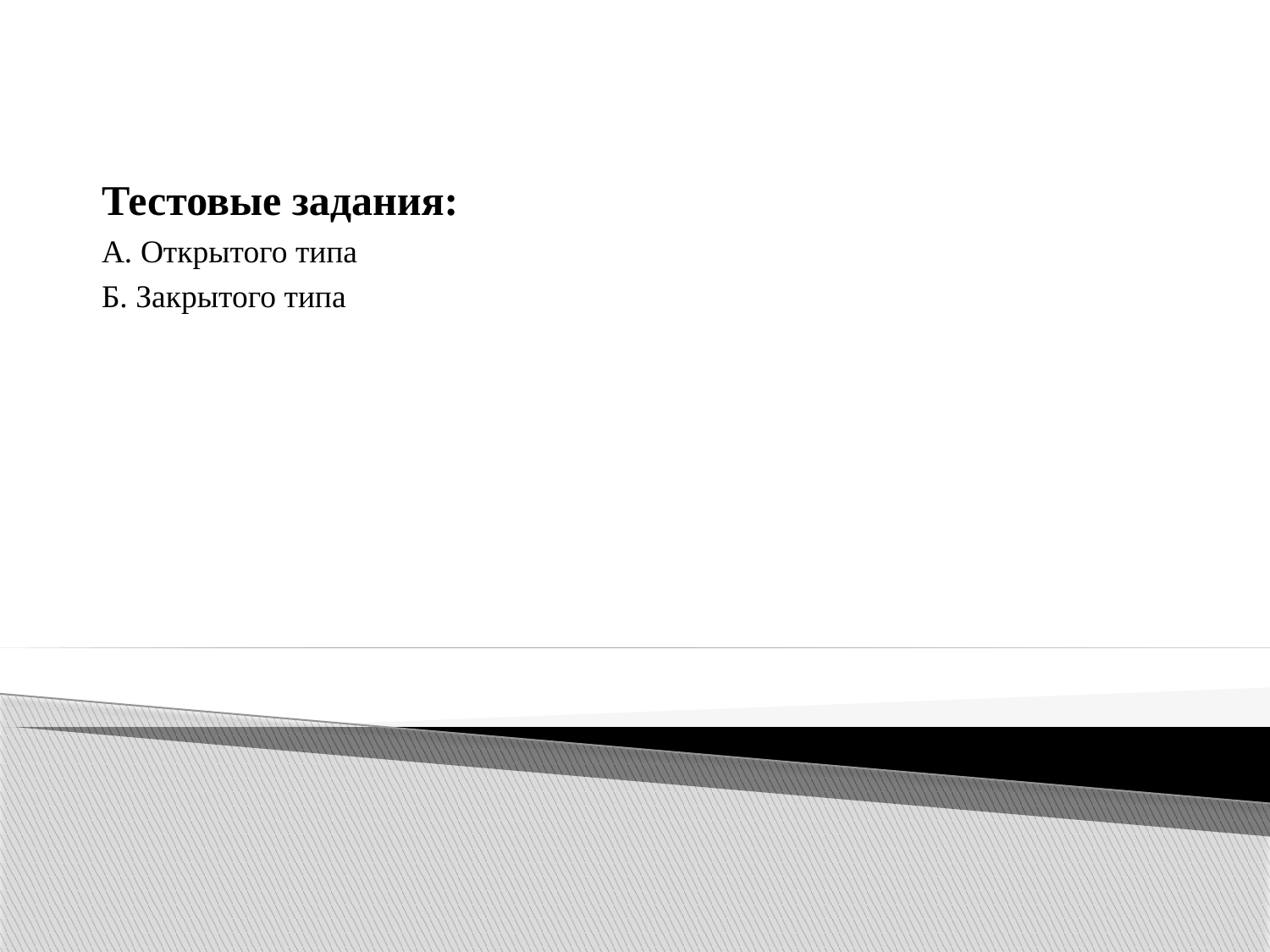

Тестовые задания:
А. Открытого типа
Б. Закрытого типа